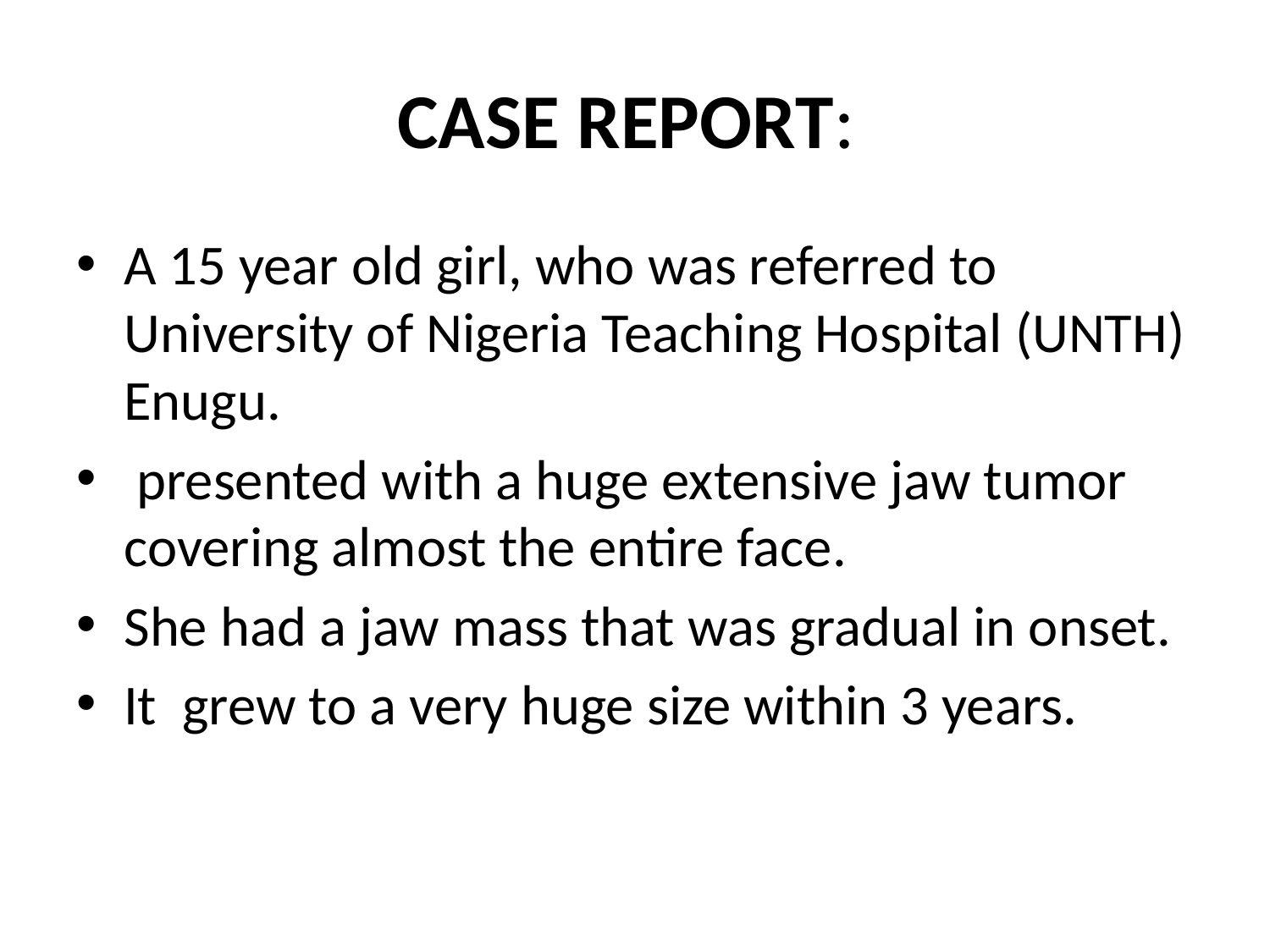

# CASE REPORT:
A 15 year old girl, who was referred to University of Nigeria Teaching Hospital (UNTH) Enugu.
 presented with a huge extensive jaw tumor covering almost the entire face.
She had a jaw mass that was gradual in onset.
It  grew to a very huge size within 3 years.